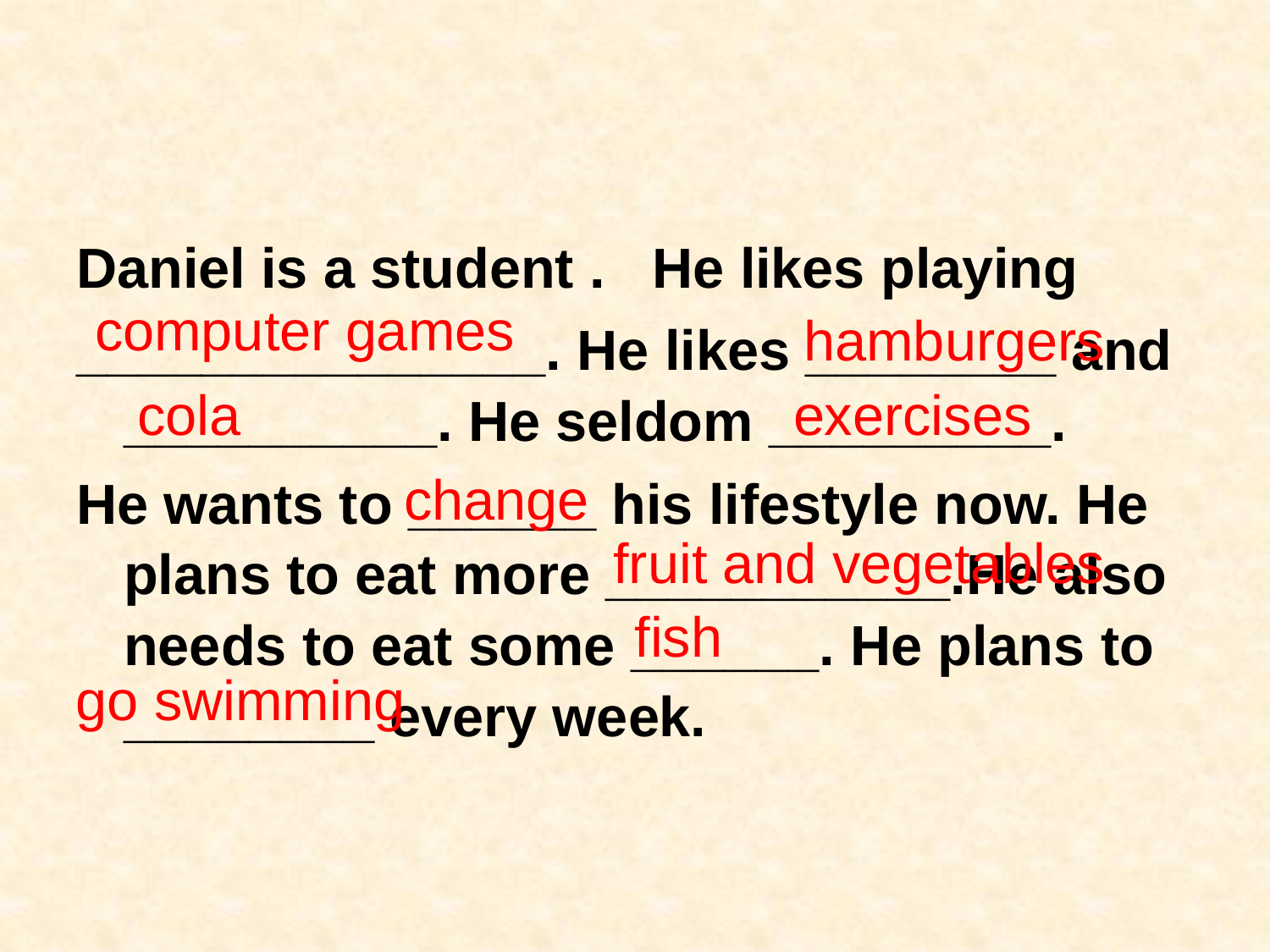

#
Daniel is a student .   He likes playing
_______________. He likes ________ and __________. He seldom _________.
He wants to ______ his lifestyle now. He plans to eat more ___________.He also needs to eat some ______. He plans to ________ every week.

computer games
hamburgers
cola
exercises
change
fruit and vegetables
fish
go swimming